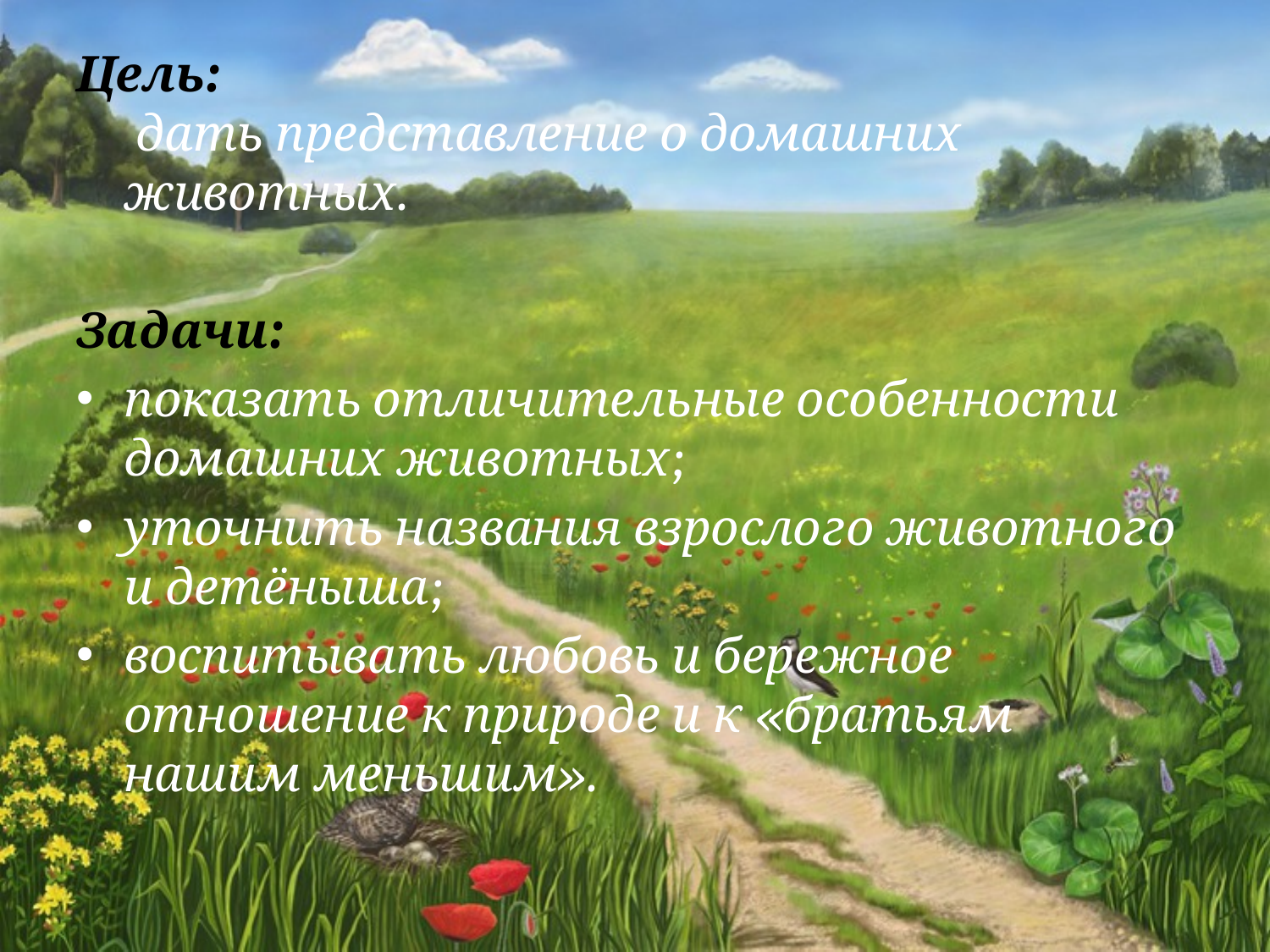

Цель:
 дать представление о домашних животных.

Задачи:
показать отличительные особенности домашних животных;
уточнить названия взрослого животного и детёныша;
воспитывать любовь и бережное отношение к природе и к «братьям  нашим меньшим».